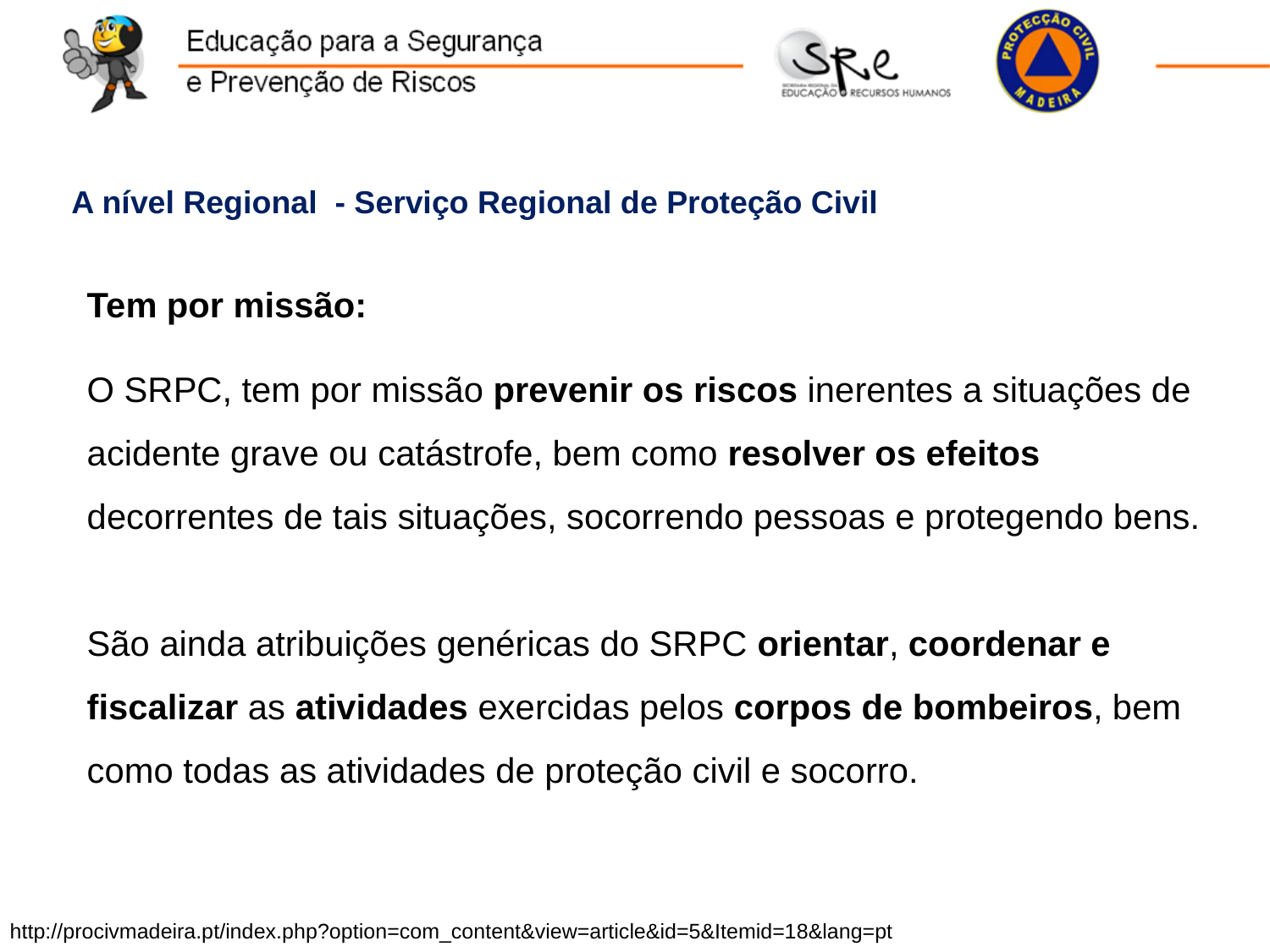

A nível Regional  - Serviço Regional de Proteção Civil
Tem por missão:
O SRPC, tem por missão prevenir os riscos inerentes a situações de acidente grave ou catástrofe, bem como resolver os efeitos decorrentes de tais situações, socorrendo pessoas e protegendo bens.

São ainda atribuições genéricas do SRPC orientar, coordenar e fiscalizar as atividades exercidas pelos corpos de bombeiros, bem como todas as atividades de proteção civil e socorro.
http://procivmadeira.pt/index.php?option=com_content&view=article&id=5&Itemid=18&lang=pt